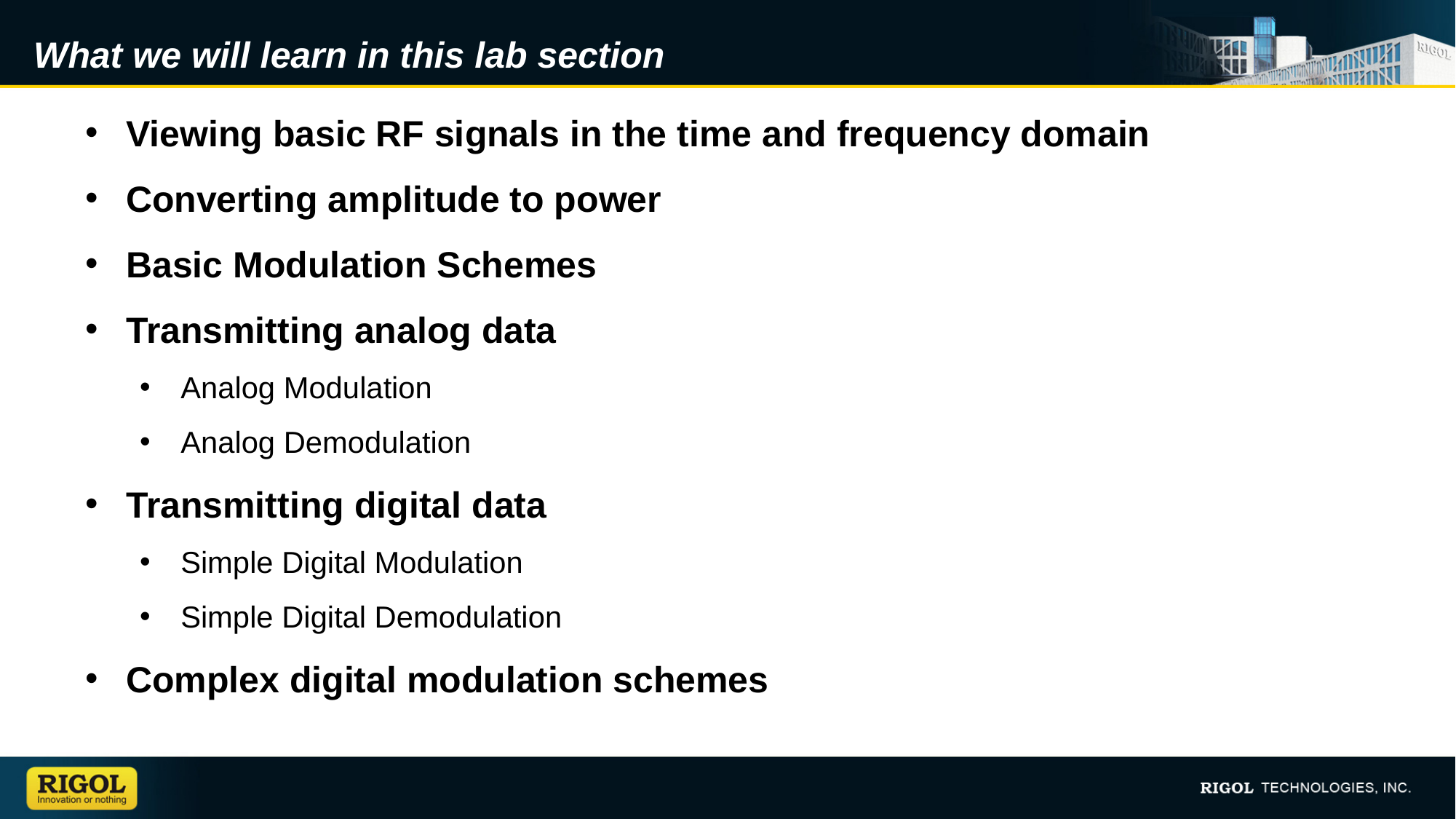

# What we will learn in this lab section
Viewing basic RF signals in the time and frequency domain
Converting amplitude to power
Basic Modulation Schemes
Transmitting analog data
Analog Modulation
Analog Demodulation
Transmitting digital data
Simple Digital Modulation
Simple Digital Demodulation
Complex digital modulation schemes